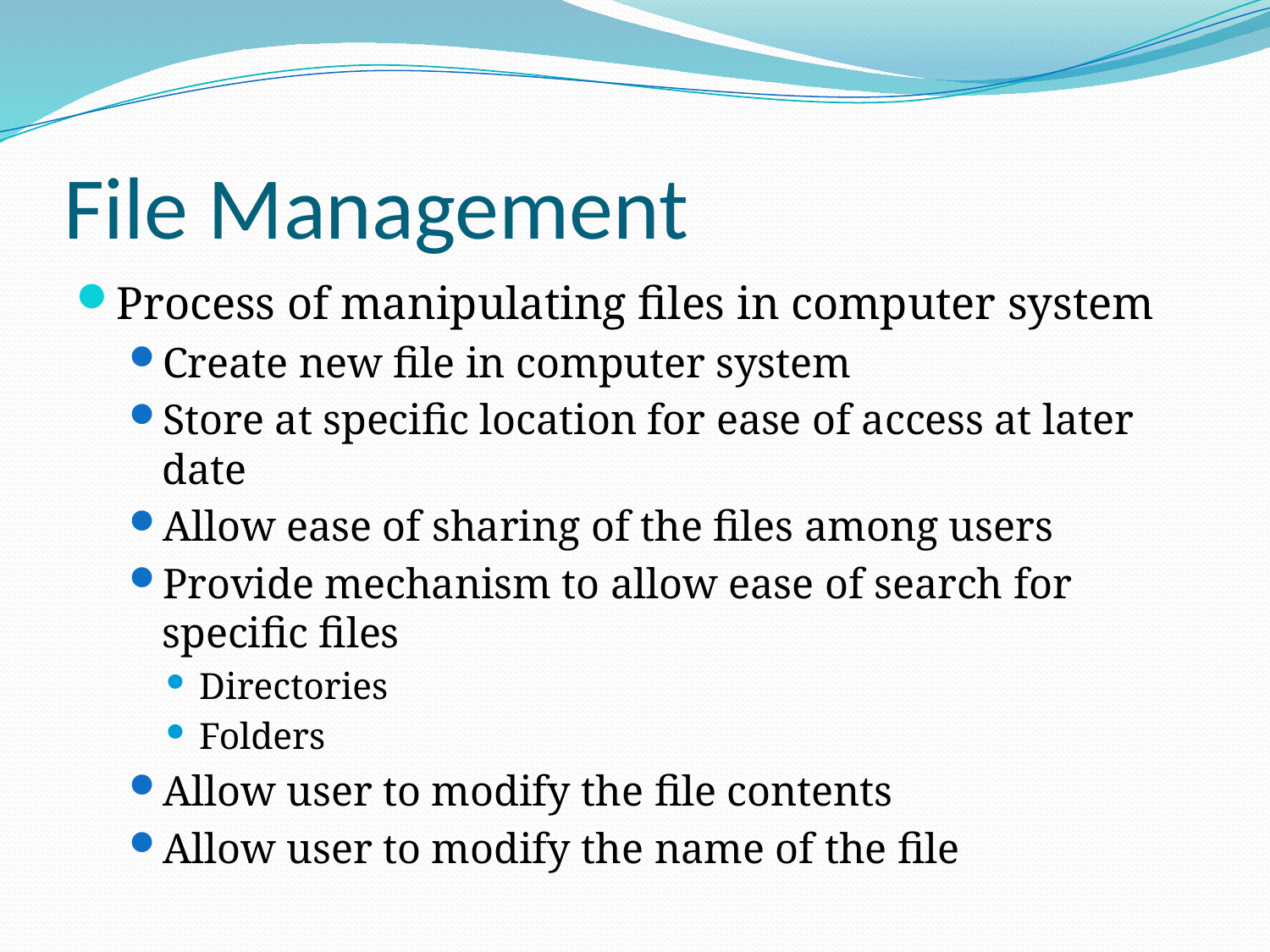

# File Management
Process of manipulating files in computer system
Create new file in computer system
Store at specific location for ease of access at later date
Allow ease of sharing of the files among users
Provide mechanism to allow ease of search for specific files
Directories
Folders
Allow user to modify the file contents
Allow user to modify the name of the file